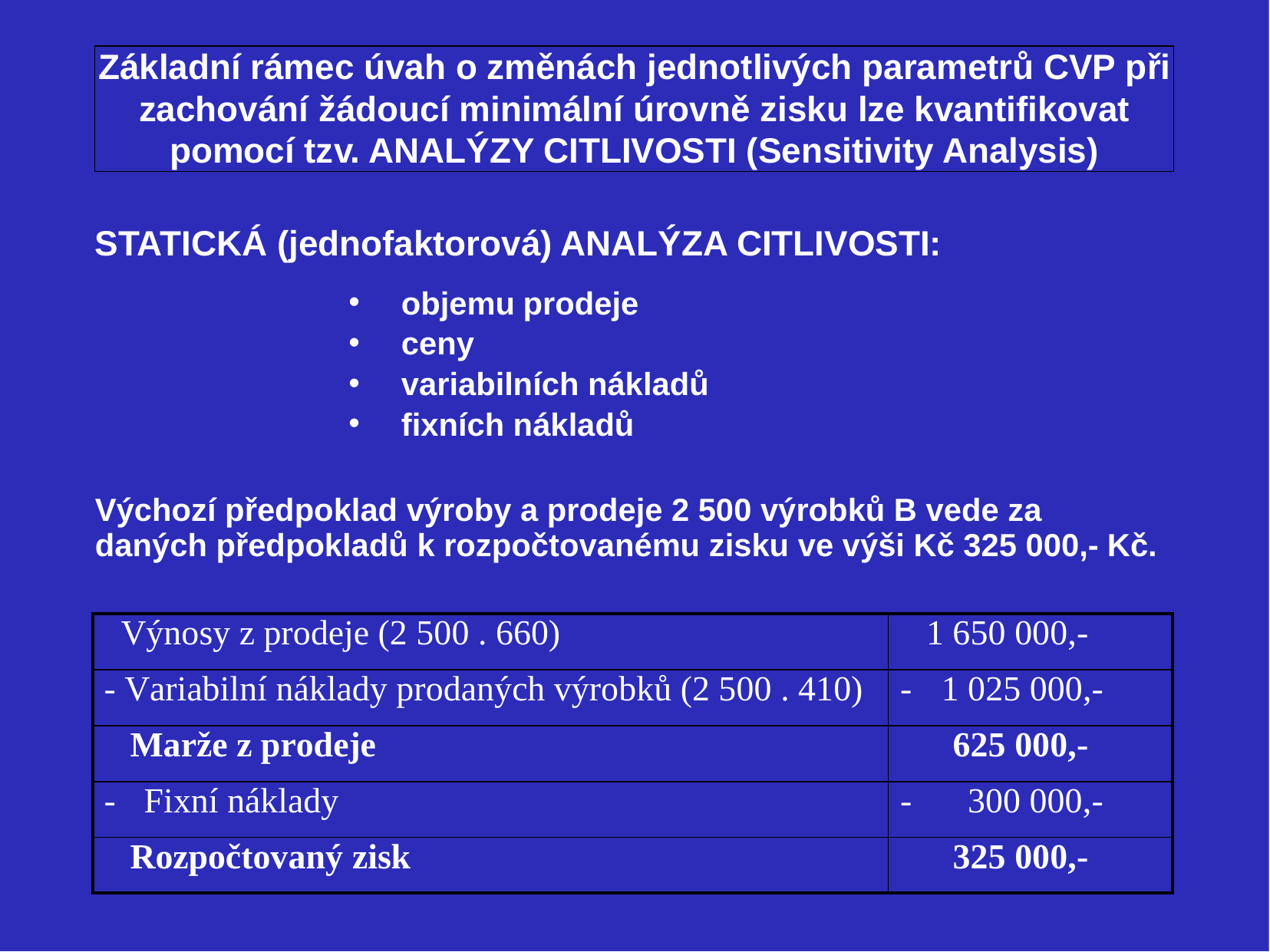

Základní rámec úvah o změnách jednotlivých parametrů CVP při zachování žádoucí minimální úrovně zisku lze kvantifikovat pomocí tzv. ANALÝZY CITLIVOSTI (Sensitivity Analysis)
STATICKÁ (jednofaktorová) ANALÝZA CITLIVOSTI:
objemu prodeje
ceny
variabilních nákladů
fixních nákladů

Výchozí předpoklad výroby a prodeje 2 500 výrobků B vede za daných předpokladů k rozpočtovanému zisku ve výši Kč 325 000,- Kč.
| Výnosy z prodeje (2 500 . 660) | 1 650 000,- |
| --- | --- |
| - Variabilní náklady prodaných výrobků (2 500 . 410) | - 1 025 000,- |
| Marže z prodeje | 625 000,- |
| - Fixní náklady | - 300 000,- |
| Rozpočtovaný zisk | 325 000,- |